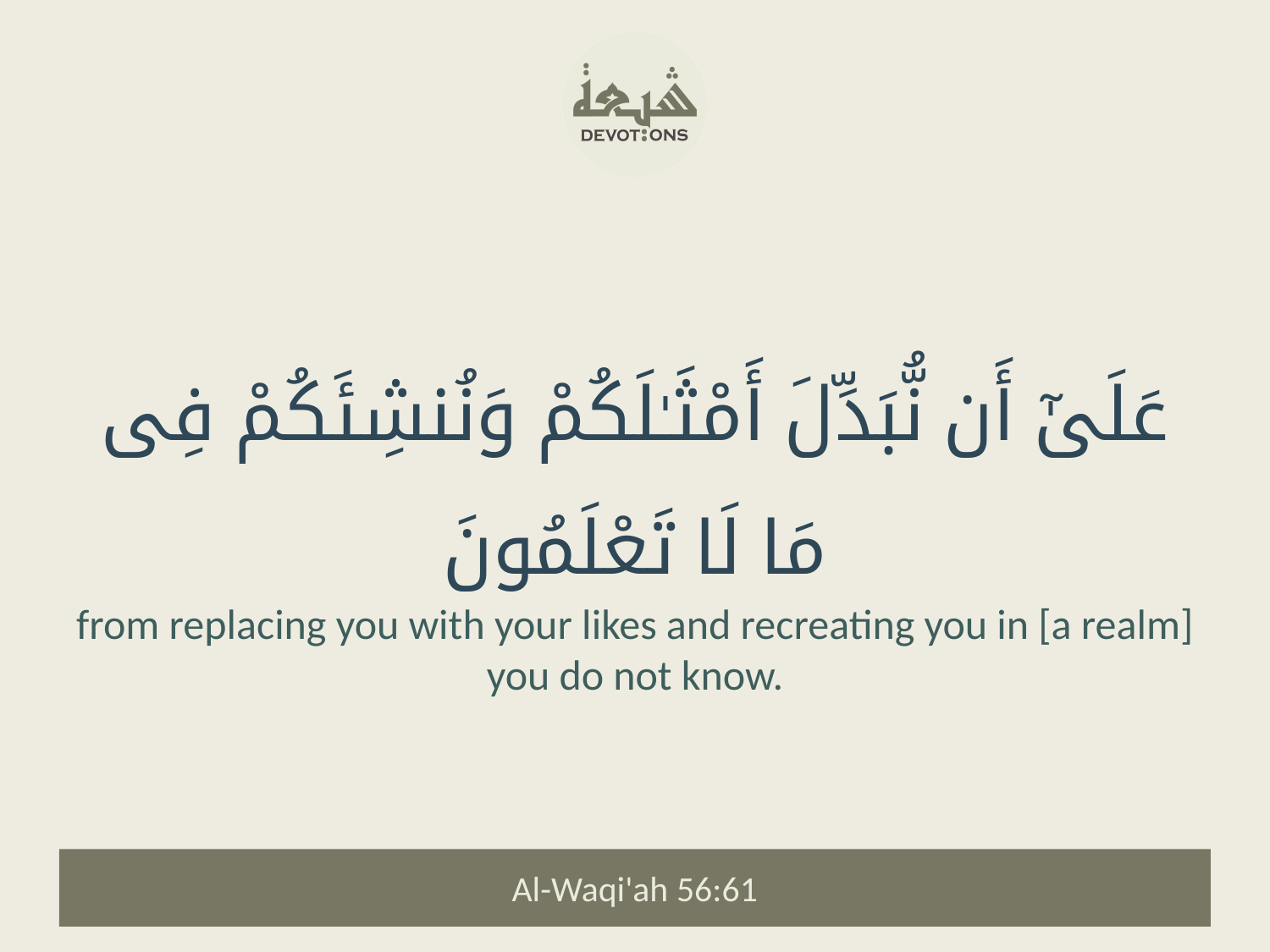

عَلَىٰٓ أَن نُّبَدِّلَ أَمْثَـٰلَكُمْ وَنُنشِئَكُمْ فِى مَا لَا تَعْلَمُونَ
from replacing you with your likes and recreating you in [a realm] you do not know.
Al-Waqi'ah 56:61